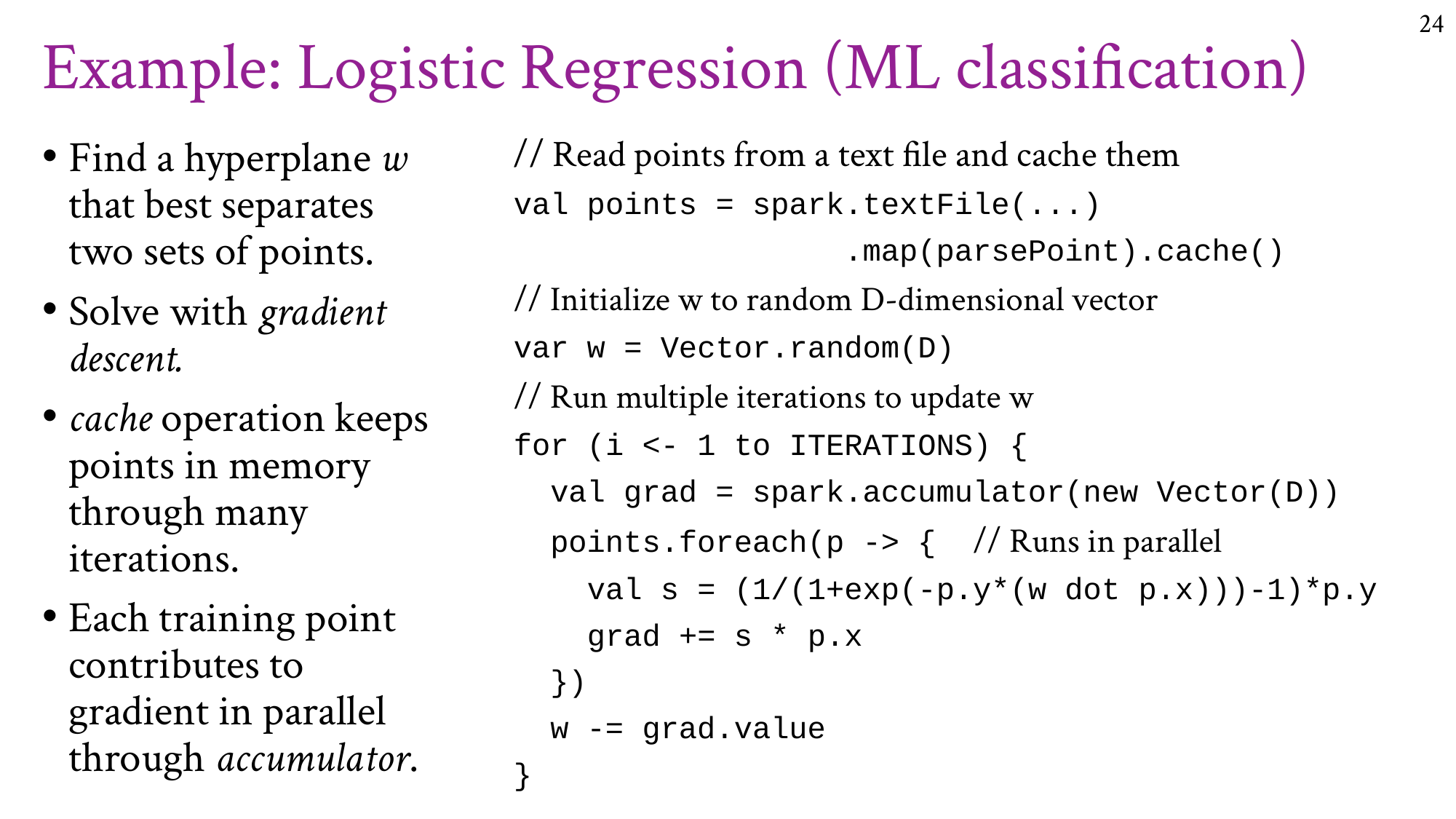

# Example: Logistic Regression (ML classification)
Find a hyperplane w that best separates two sets of points.
Solve with gradient descent.
cache operation keeps points in memory through many iterations.
Each training point contributes to gradient in parallel through accumulator.

// Read points from a text file and cache them
val points = spark.textFile(...)
                  .map(parsePoint).cache()
// Initialize w to random D-dimensional vector
var w = Vector.random(D)
// Run multiple iterations to update w
for (i <- 1 to ITERATIONS) {
  val grad = spark.accumulator(new Vector(D))
  points.foreach(p -> {  // Runs in parallel
    val s = (1/(1+exp(-p.y*(w dot p.x)))-1)*p.y
    grad += s * p.x
  })
  w -= grad.value
}